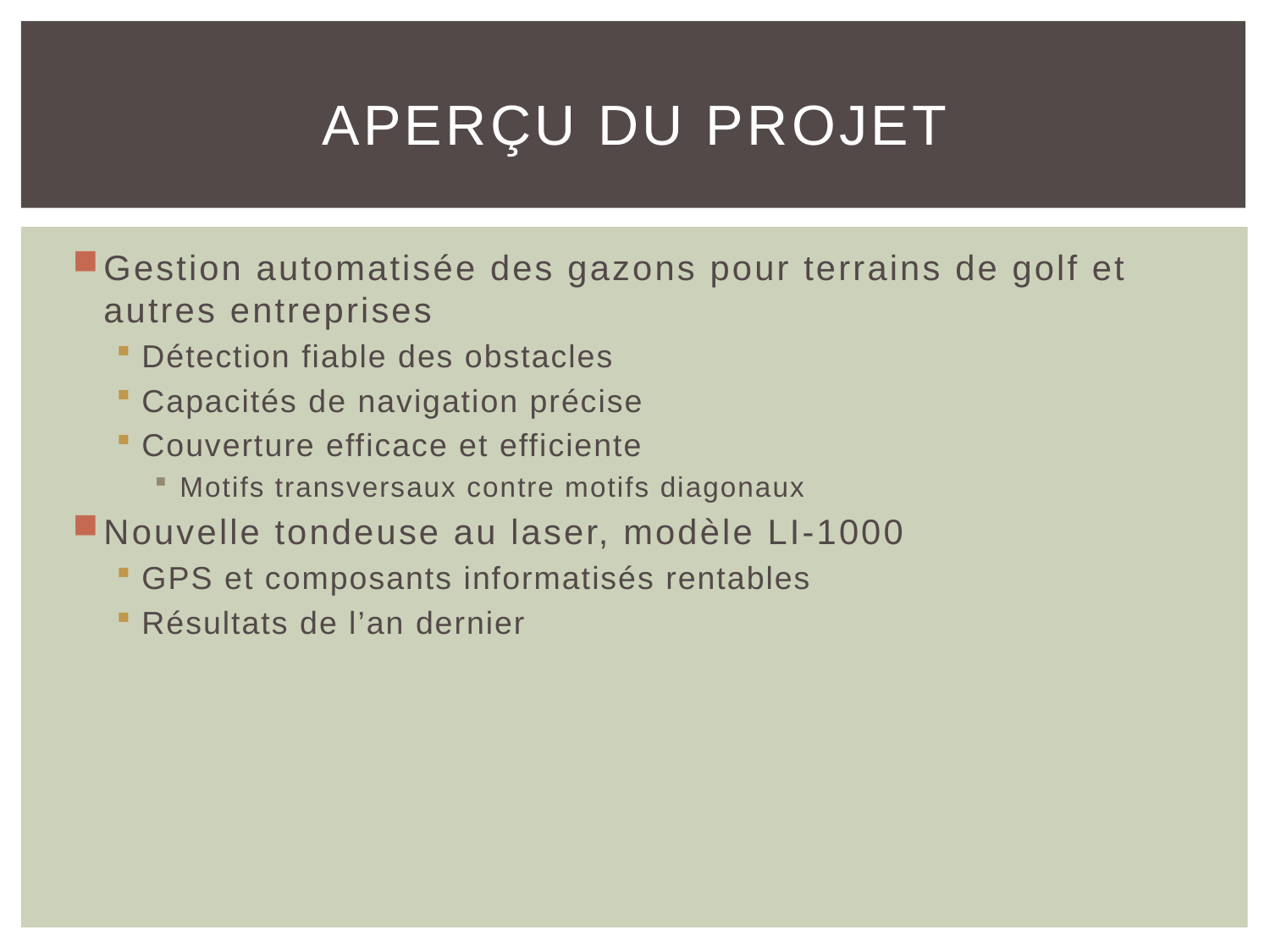

# Aperçu du projet
Gestion automatisée des gazons pour terrains de golf et autres entreprises
Détection fiable des obstacles
Capacités de navigation précise
Couverture efficace et efficiente
Motifs transversaux contre motifs diagonaux
Nouvelle tondeuse au laser, modèle LI-1000
GPS et composants informatisés rentables
Résultats de l’an dernier